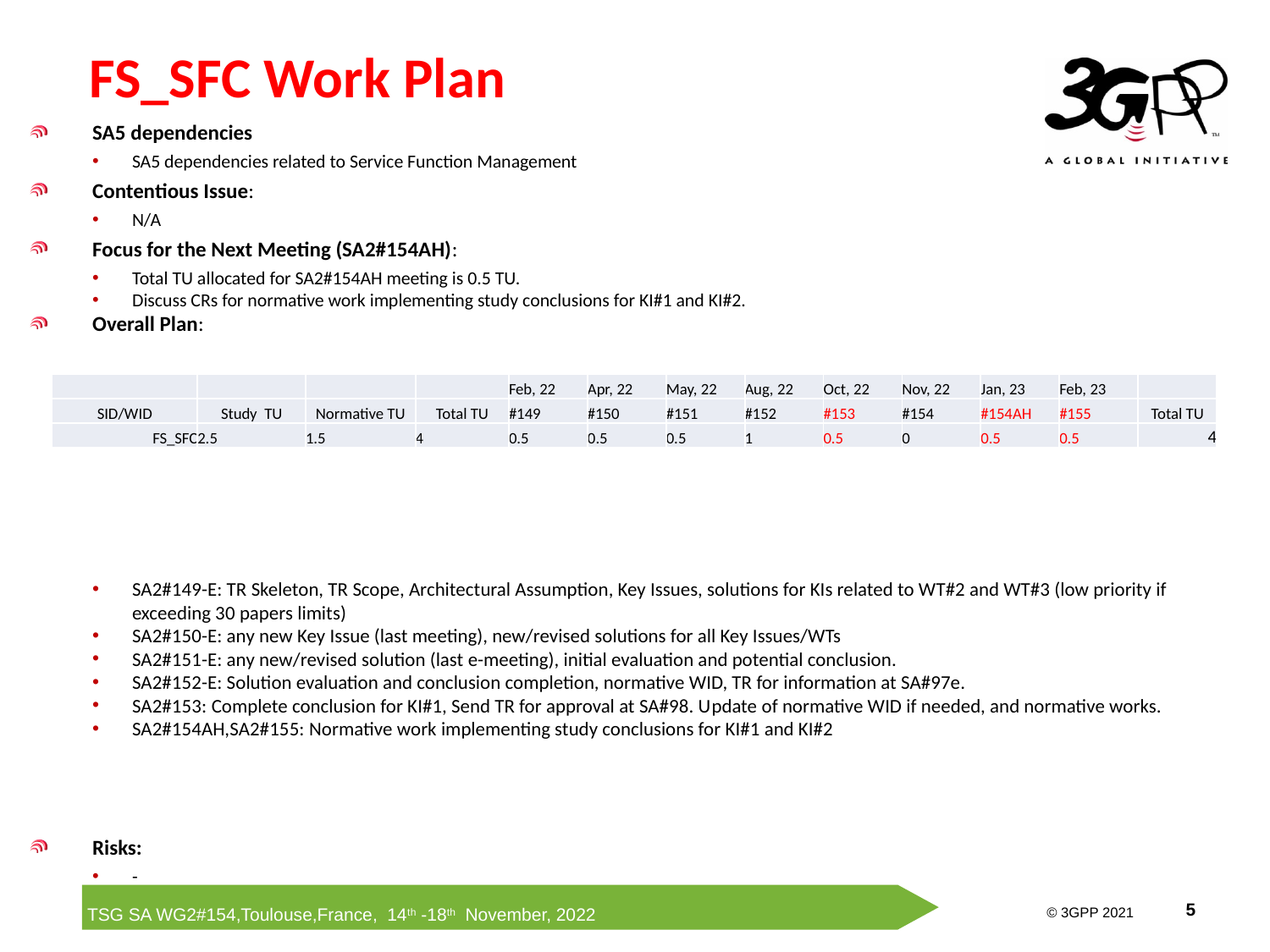

# FS_SFC Work Plan
SA5 dependencies
SA5 dependencies related to Service Function Management
Contentious Issue:
N/A
Focus for the Next Meeting (SA2#154AH):
Total TU allocated for SA2#154AH meeting is 0.5 TU.
Discuss CRs for normative work implementing study conclusions for KI#1 and KI#2.
Overall Plan:

SA2#149-E: TR Skeleton, TR Scope, Architectural Assumption, Key Issues, solutions for KIs related to WT#2 and WT#3 (low priority if exceeding 30 papers limits)
SA2#150-E: any new Key Issue (last meeting), new/revised solutions for all Key Issues/WTs
SA2#151-E: any new/revised solution (last e-meeting), initial evaluation and potential conclusion.
SA2#152-E: Solution evaluation and conclusion completion, normative WID, TR for information at SA#97e.
SA2#153: Complete conclusion for KI#1, Send TR for approval at SA#98. Update of normative WID if needed, and normative works.
SA2#154AH,SA2#155: Normative work implementing study conclusions for KI#1 and KI#2

Risks:
-

|  |  |  |  | Feb, 22 | Apr, 22 | May, 22 | Aug, 22 | Oct, 22 | Nov, 22 | Jan, 23 | Feb, 23 |  |
| --- | --- | --- | --- | --- | --- | --- | --- | --- | --- | --- | --- | --- |
| SID/WID | Study TU | Normative TU | Total TU | #149 | #150 | #151 | #152 | #153 | #154 | #154AH | #155 | Total TU |
| FS\_SFC | 2.5 | 1.5 | 4 | 0.5 | 0.5 | 0.5 | 1 | 0.5 | 0 | 0.5 | 0.5 | 4 |